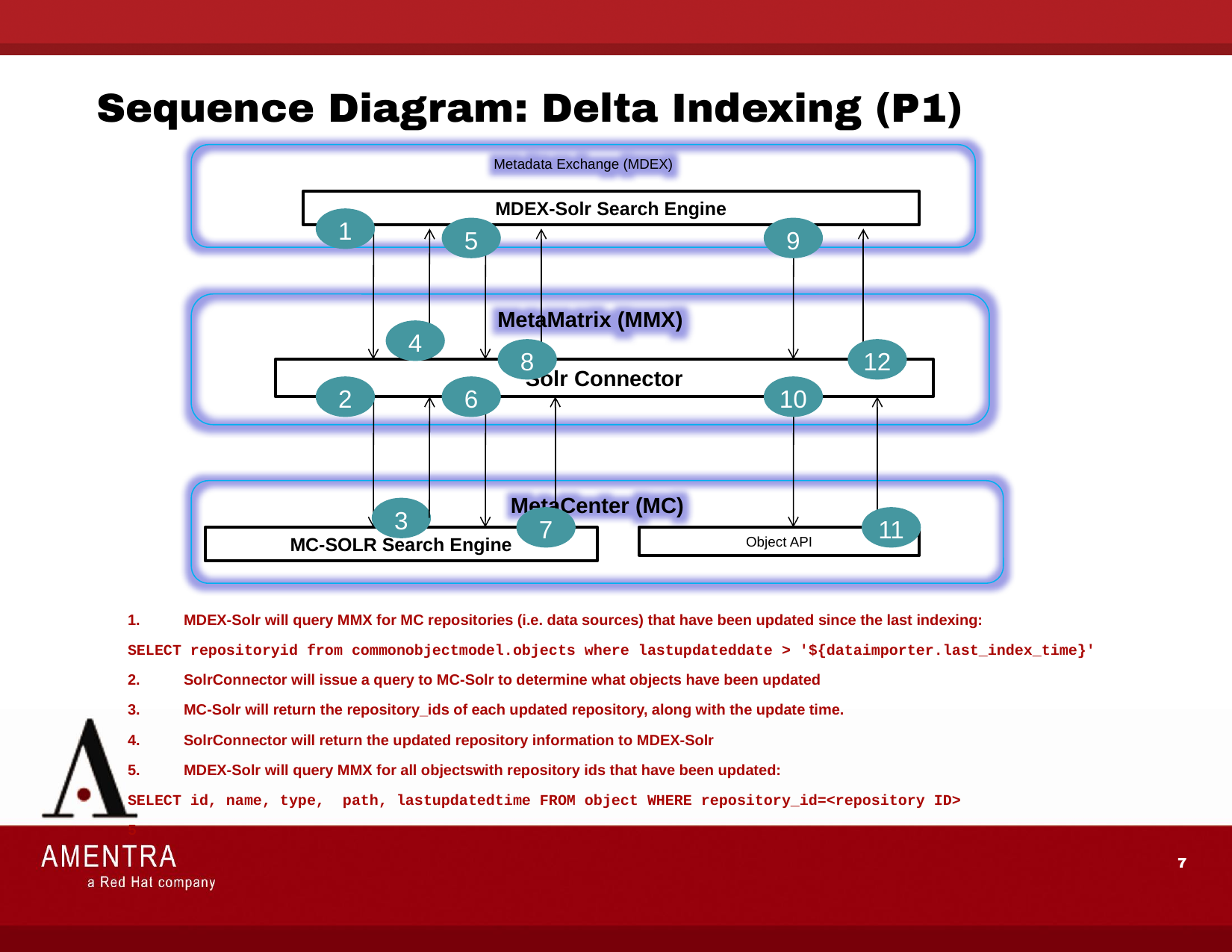

# Sequence Diagram: Delta Indexing (P1)
Metadata Exchange (MDEX)
MDEX-Solr Search Engine
1
5
9
MetaMatrix (MMX)
4
8
12
Solr Connector
2
6
10
MetaCenter (MC)
3
7
11
MC-SOLR Search Engine
Object API
MDEX-Solr will query MMX for MC repositories (i.e. data sources) that have been updated since the last indexing:
SELECT repositoryid from commonobjectmodel.objects where lastupdateddate > '${dataimporter.last_index_time}'
SolrConnector will issue a query to MC-Solr to determine what objects have been updated
MC-Solr will return the repository_ids of each updated repository, along with the update time.
SolrConnector will return the updated repository information to MDEX-Solr
MDEX-Solr will query MMX for all objectswith repository ids that have been updated:
SELECT id, name, type,  path, lastupdatedtime FROM object WHERE repository_id=<repository ID>
5
7